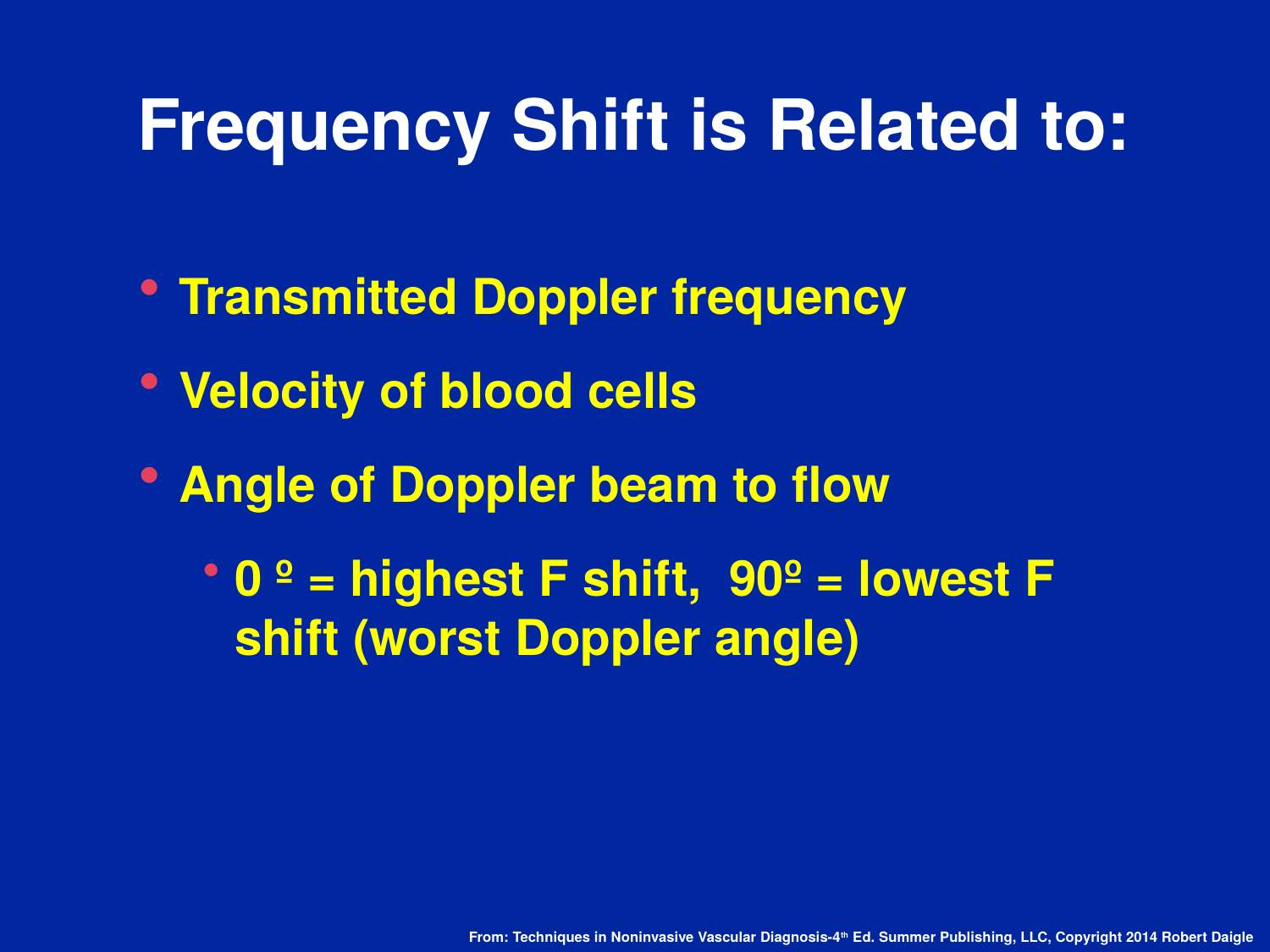

# Frequency Shift is Related to:
Transmitted Doppler frequency
Velocity of blood cells
Angle of Doppler beam to flow
0 º = highest F shift,  90º = lowest F shift (worst Doppler angle)